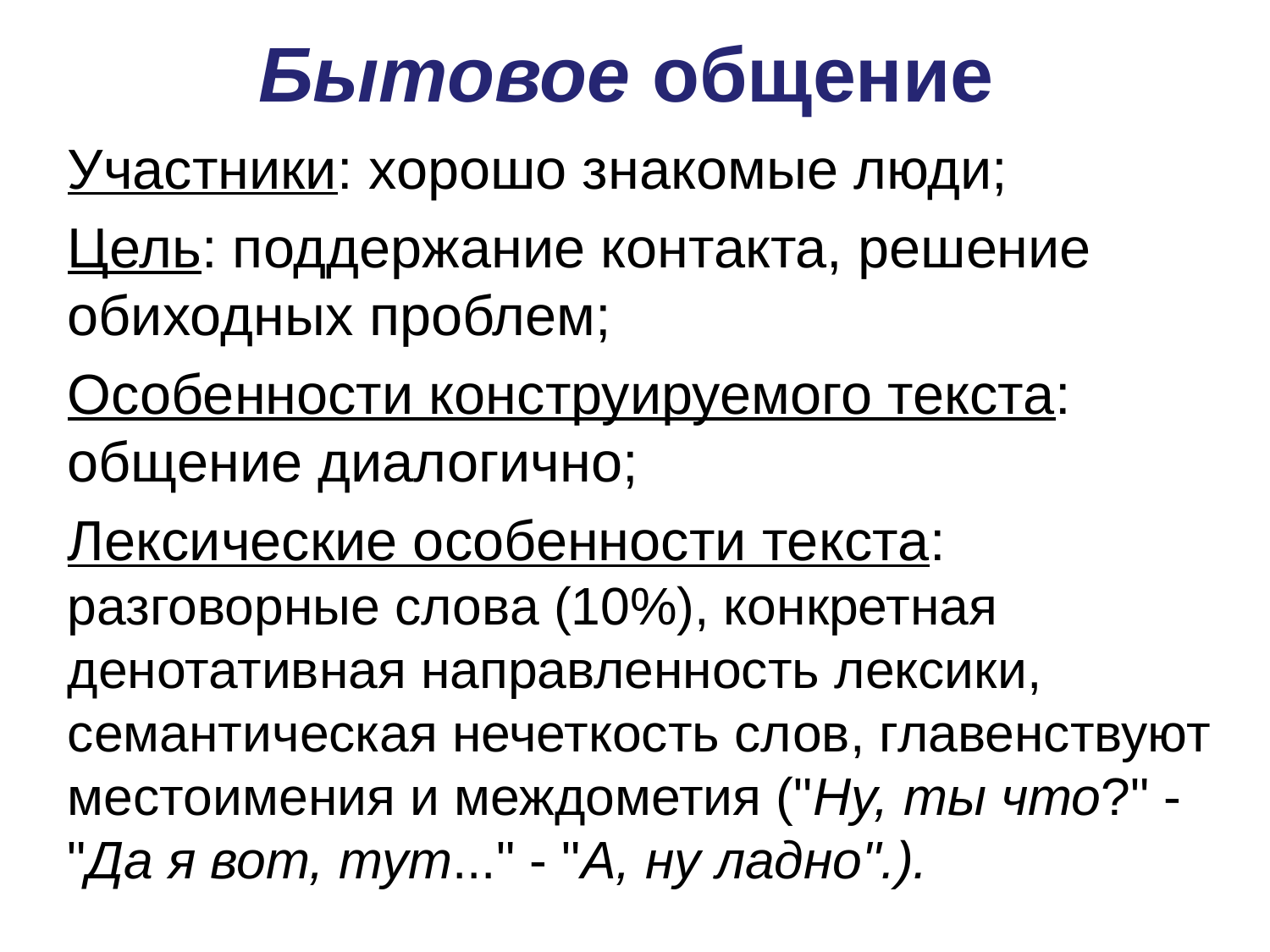

# Бытовое общение
Участники: хорошо знакомые люди;
Цель: поддержание контакта, решение обиходных проблем;
Особенности конструируемого текста: общение диалогично;
Лексические особенности текста: разговорные слова (10%), конкретная денотативная направленность лексики, семантическая нечеткость слов, главенствуют местоимения и междометия ("Ну, ты что?" - "Да я вот, тут..." - "А, ну ладно".).